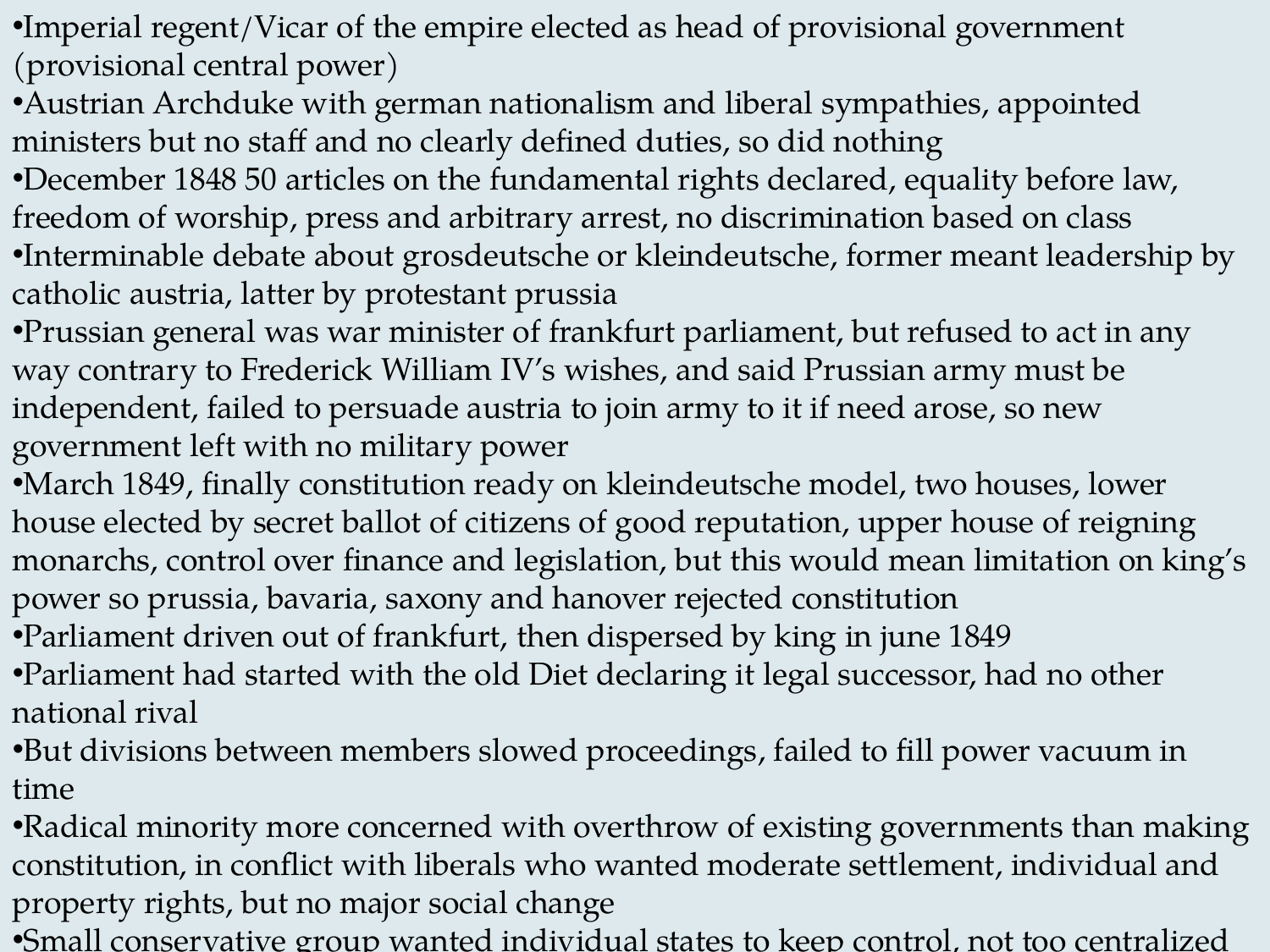

Imperial regent/Vicar of the empire elected as head of provisional government (provisional central power)
Austrian Archduke with german nationalism and liberal sympathies, appointed ministers but no staff and no clearly defined duties, so did nothing
December 1848 50 articles on the fundamental rights declared, equality before law, freedom of worship, press and arbitrary arrest, no discrimination based on class
Interminable debate about grosdeutsche or kleindeutsche, former meant leadership by catholic austria, latter by protestant prussia
Prussian general was war minister of frankfurt parliament, but refused to act in any way contrary to Frederick William IV’s wishes, and said Prussian army must be independent, failed to persuade austria to join army to it if need arose, so new government left with no military power
March 1849, finally constitution ready on kleindeutsche model, two houses, lower house elected by secret ballot of citizens of good reputation, upper house of reigning monarchs, control over finance and legislation, but this would mean limitation on king’s power so prussia, bavaria, saxony and hanover rejected constitution
Parliament driven out of frankfurt, then dispersed by king in june 1849
Parliament had started with the old Diet declaring it legal successor, had no other national rival
But divisions between members slowed proceedings, failed to fill power vacuum in time
Radical minority more concerned with overthrow of existing governments than making constitution, in conflict with liberals who wanted moderate settlement, individual and property rights, but no major social change
Small conservative group wanted individual states to keep control, not too centralized